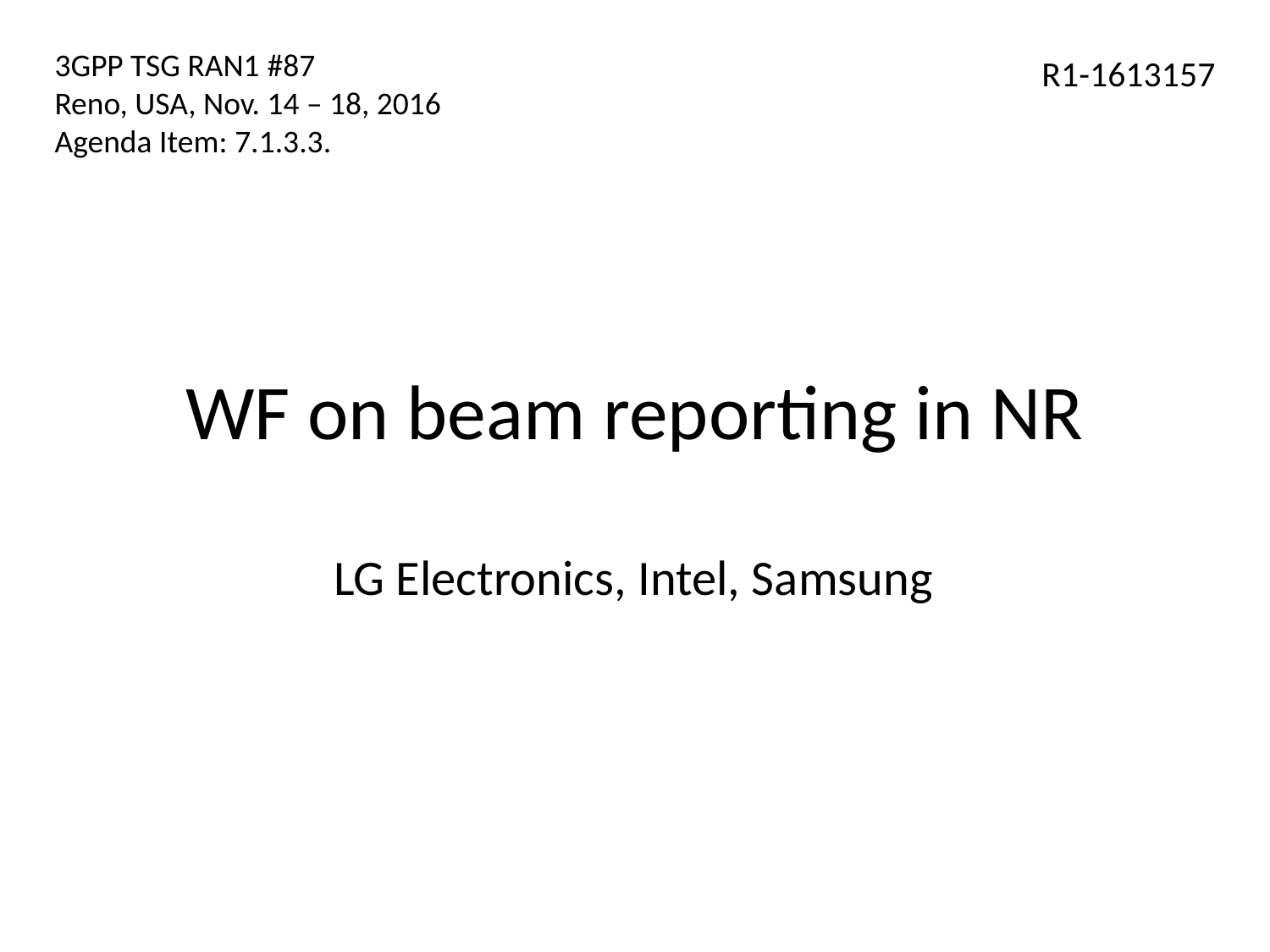

3GPP TSG RAN1 #87
Reno, USA, Nov. 14 – 18, 2016
Agenda Item: 7.1.3.3.
R1-1613157
# WF on beam reporting in NR
LG Electronics, Intel, Samsung